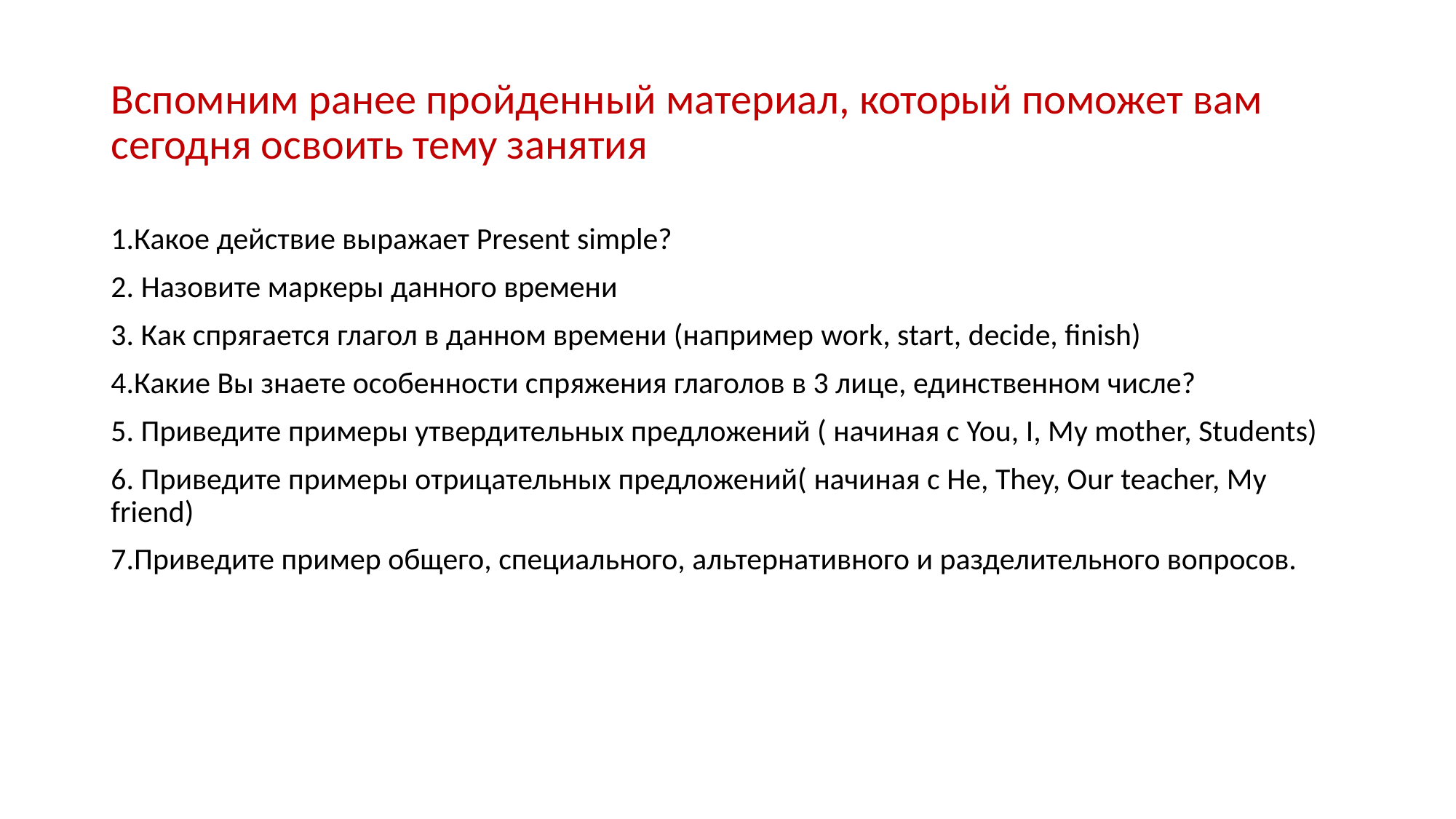

# Вспомним ранее пройденный материал, который поможет вам сегодня освоить тему занятия
1.Какое действие выражает Present simple?
2. Назовите маркеры данного времени
3. Как спрягается глагол в данном времени (например work, start, decide, finish)
4.Какие Вы знаете особенности спряжения глаголов в 3 лице, единственном числе?
5. Приведите примеры утвердительных предложений ( начиная с You, I, My mother, Students)
6. Приведите примеры отрицательных предложений( начиная с He, They, Our teacher, My friend)
7.Приведите пример общего, специального, альтернативного и разделительного вопросов.